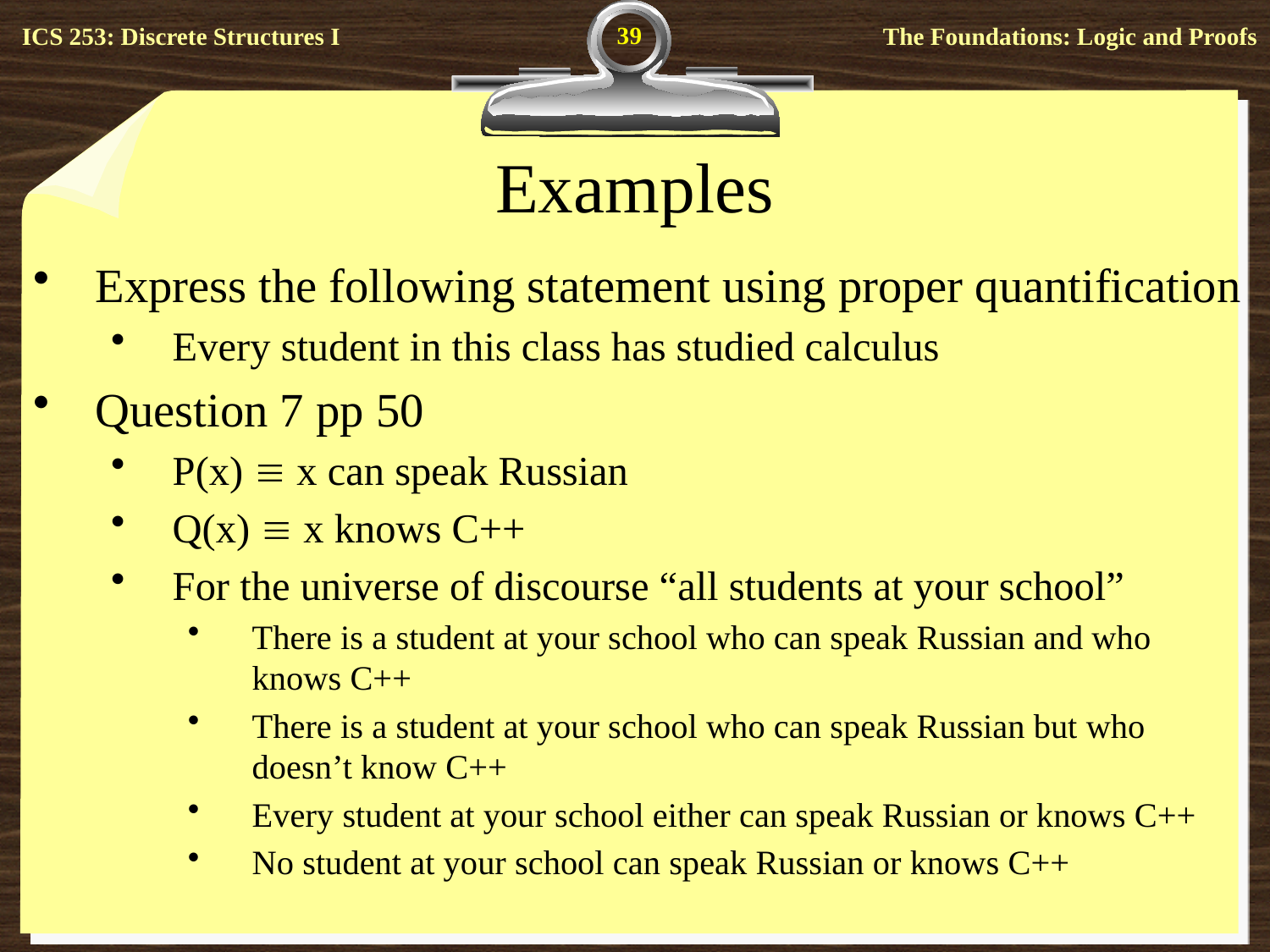

39
# Examples
Express the following statement using proper quantification
Every student in this class has studied calculus
Question 7 pp 50
P(x) ≡ x can speak Russian
Q(x) ≡ x knows C++
For the universe of discourse “all students at your school”
There is a student at your school who can speak Russian and who knows C++
There is a student at your school who can speak Russian but who doesn’t know C++
Every student at your school either can speak Russian or knows C++
No student at your school can speak Russian or knows C++